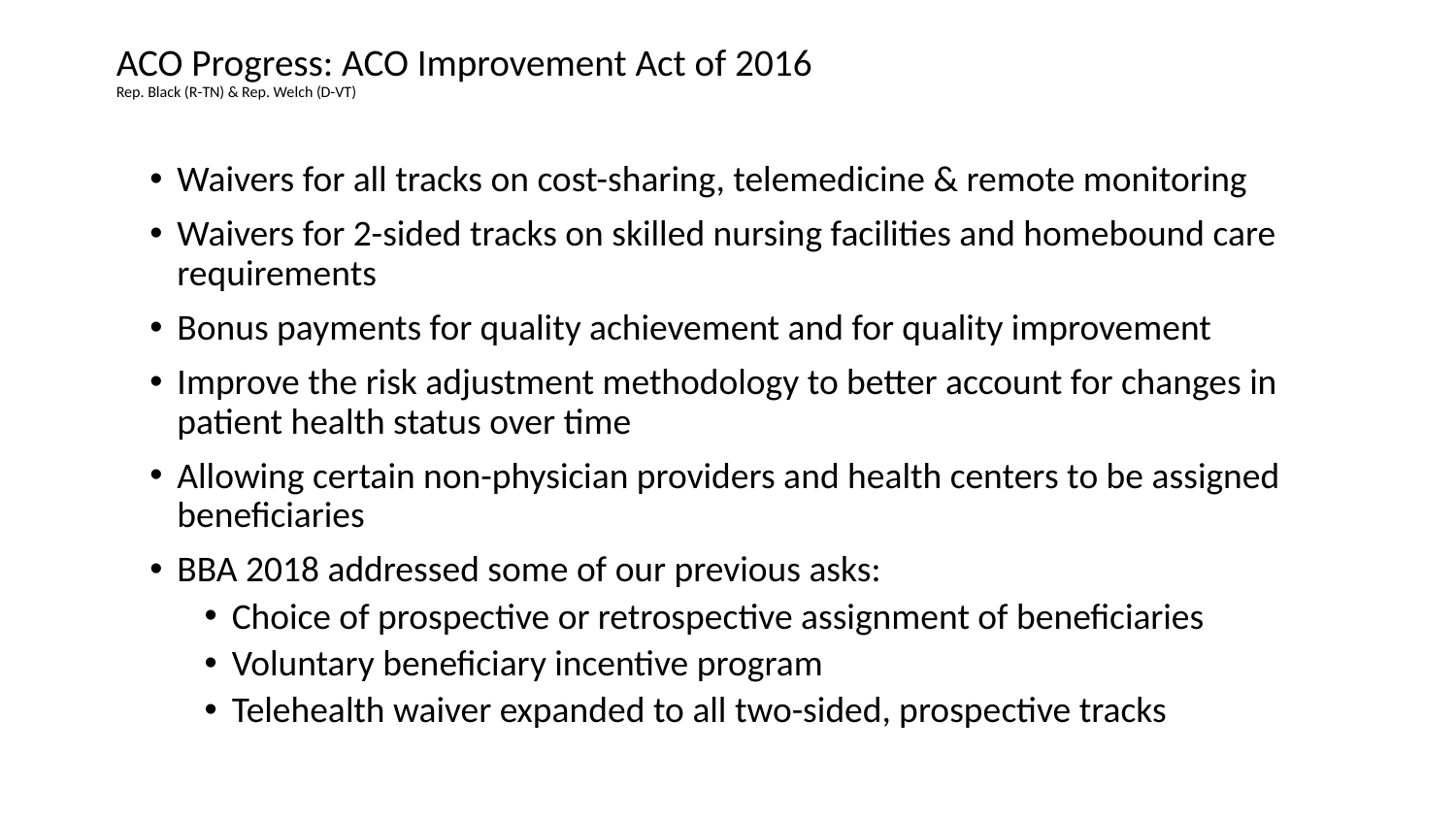

# ACO Progress: ACO Improvement Act of 2016 Rep. Black (R-TN) & Rep. Welch (D-VT)
Waivers for all tracks on cost-sharing, telemedicine & remote monitoring
Waivers for 2-sided tracks on skilled nursing facilities and homebound care requirements
Bonus payments for quality achievement and for quality improvement
Improve the risk adjustment methodology to better account for changes in patient health status over time
Allowing certain non-physician providers and health centers to be assigned beneficiaries
BBA 2018 addressed some of our previous asks:
Choice of prospective or retrospective assignment of beneficiaries
Voluntary beneficiary incentive program
Telehealth waiver expanded to all two-sided, prospective tracks